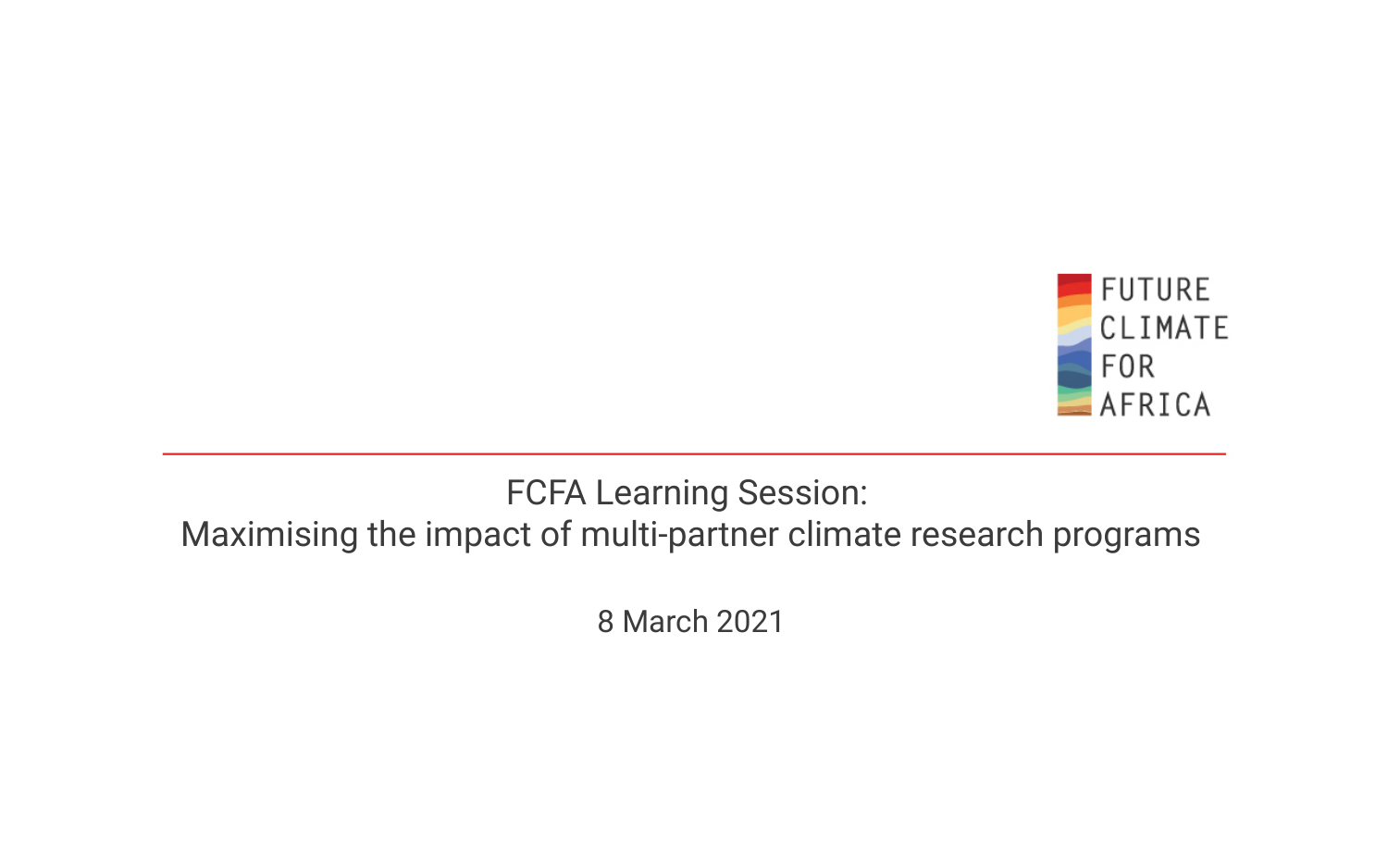

FCFA Learning Session:
Maximising the impact of multi-partner climate research programs
8 March 2021